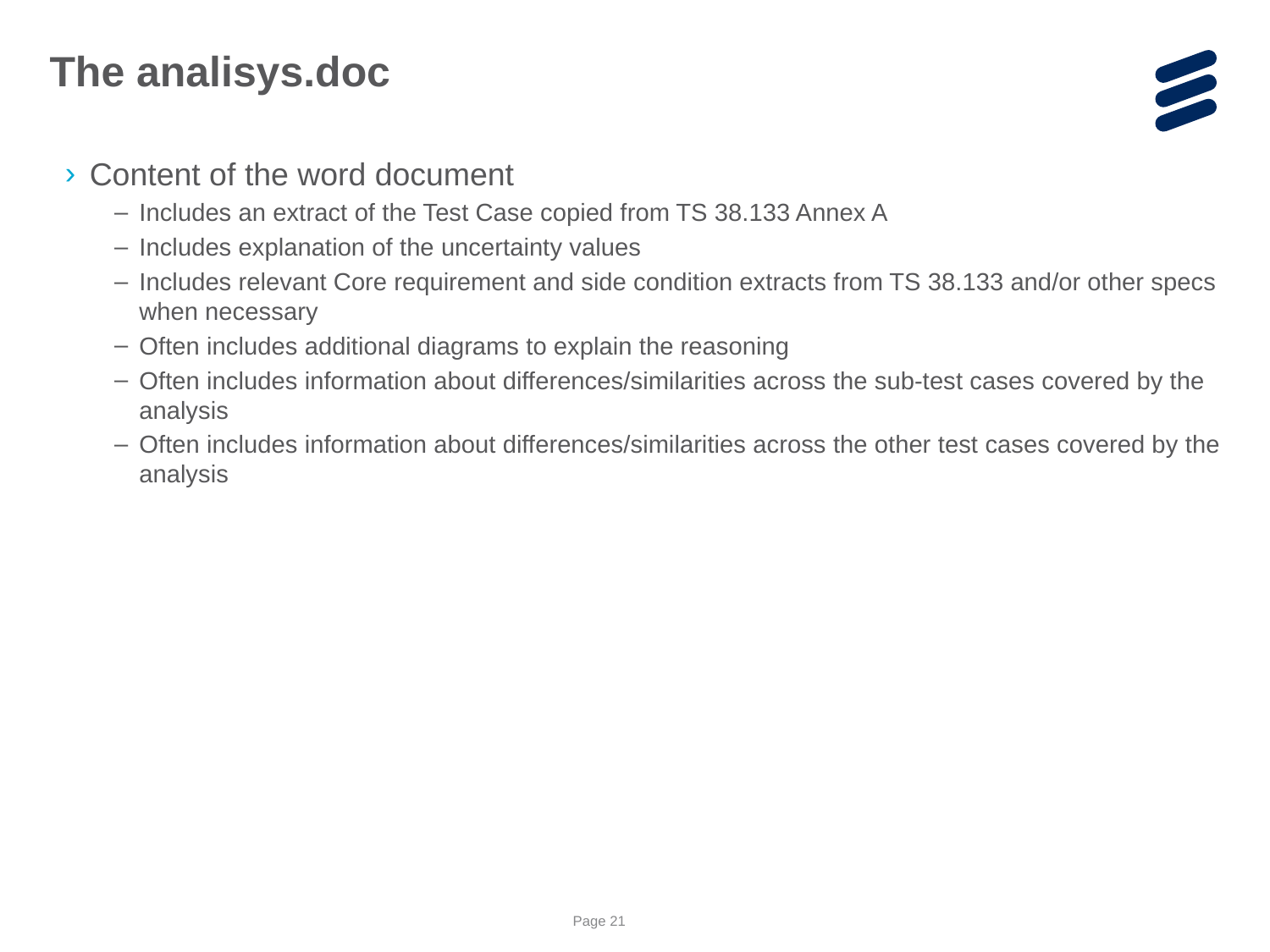

The analisys.doc
Content of the word document
Includes an extract of the Test Case copied from TS 38.133 Annex A
Includes explanation of the uncertainty values
Includes relevant Core requirement and side condition extracts from TS 38.133 and/or other specs when necessary
Often includes additional diagrams to explain the reasoning
Often includes information about differences/similarities across the sub-test cases covered by the analysis
Often includes information about differences/similarities across the other test cases covered by the analysis